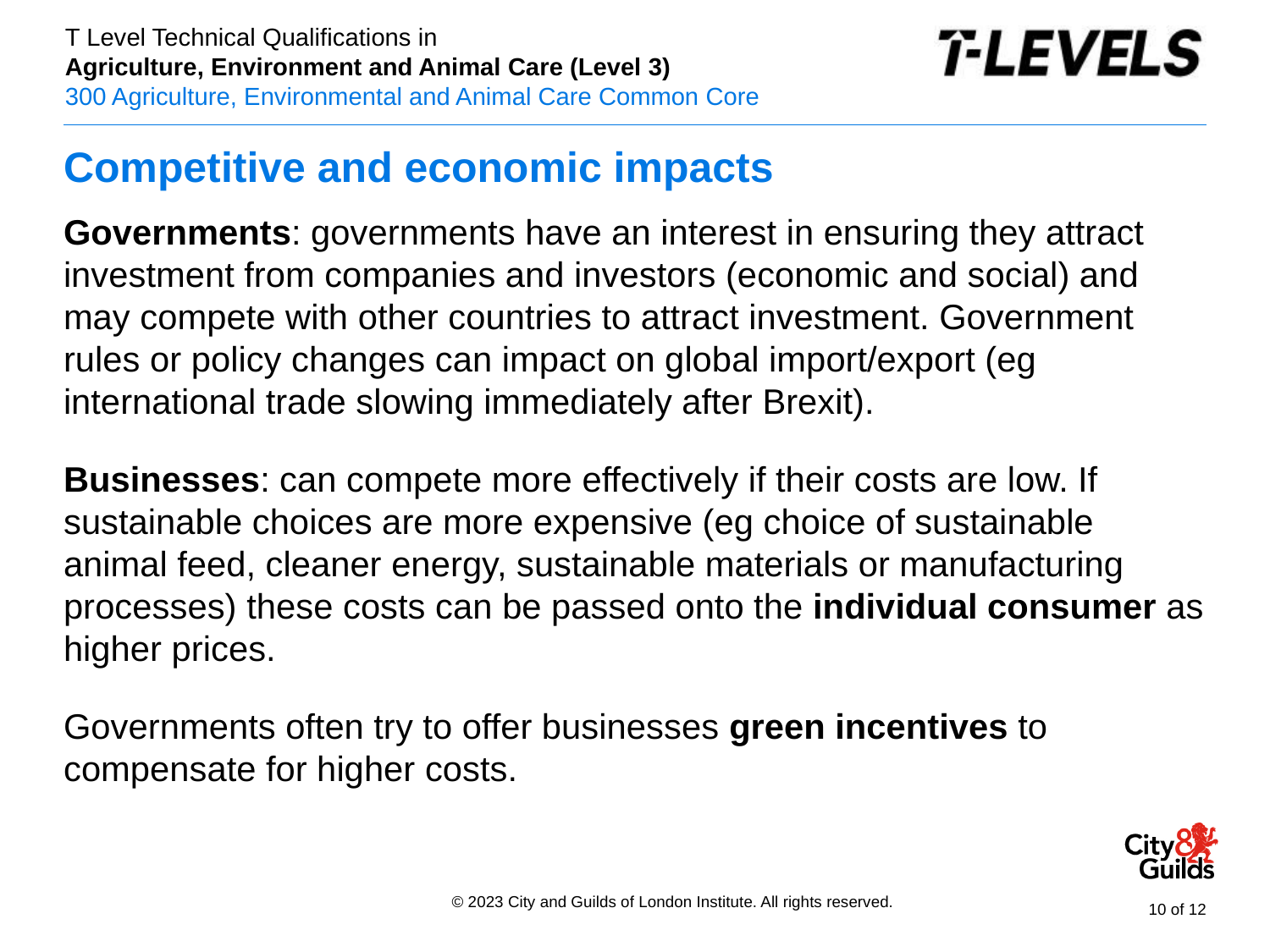

# Competitive and economic impacts
Governments: governments have an interest in ensuring they attract investment from companies and investors (economic and social) and may compete with other countries to attract investment. Government rules or policy changes can impact on global import/export (eg international trade slowing immediately after Brexit).
Businesses: can compete more effectively if their costs are low. If sustainable choices are more expensive (eg choice of sustainable animal feed, cleaner energy, sustainable materials or manufacturing processes) these costs can be passed onto the individual consumer as higher prices.
Governments often try to offer businesses green incentives to compensate for higher costs.